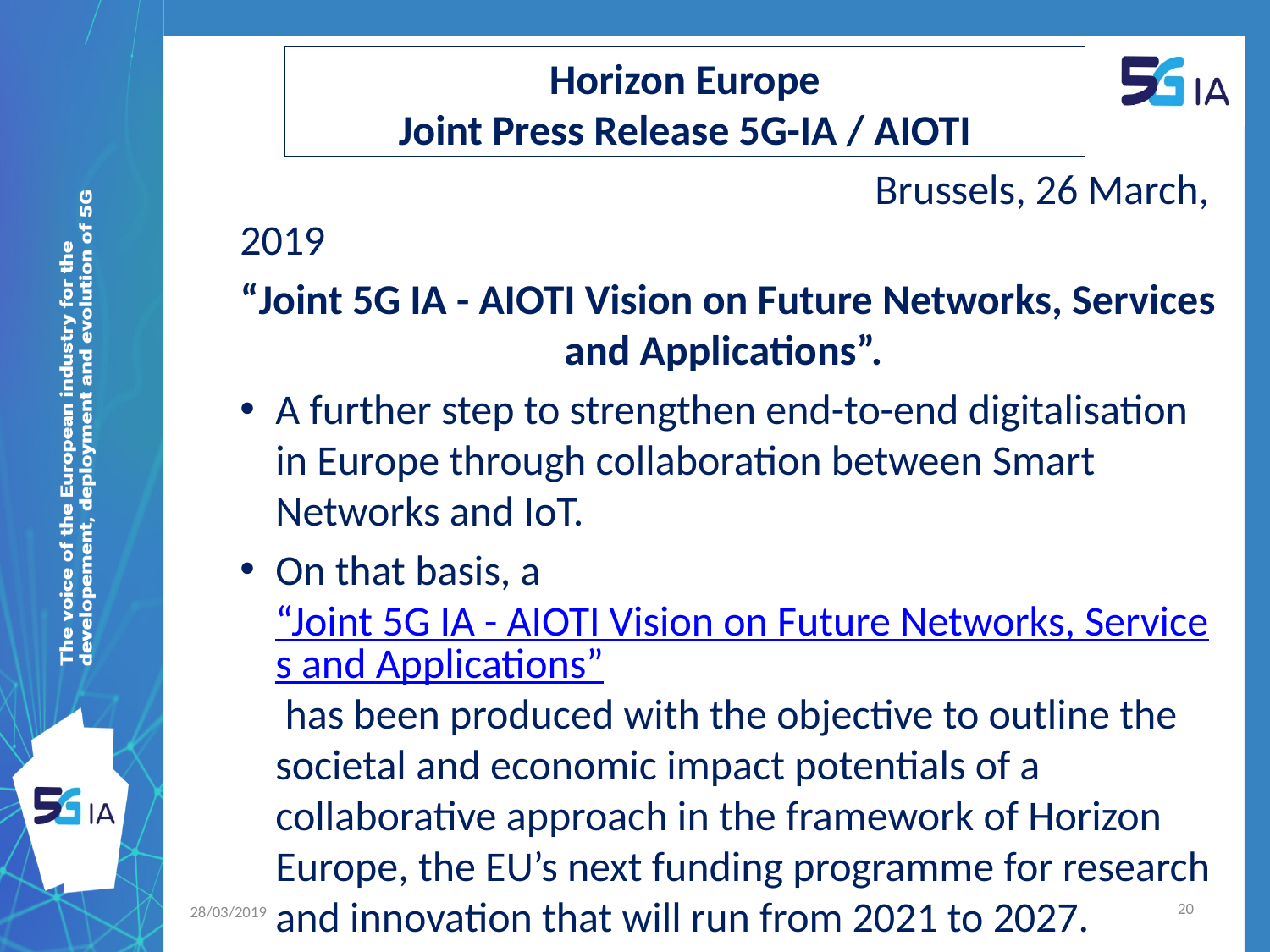

# Horizon Europe Joint Press Release 5G-IA / AIOTI
					Brussels, 26 March, 2019
“Joint 5G IA - AIOTI Vision on Future Networks, Services and Applications”.
A further step to strengthen end-to-end digitalisation in Europe through collaboration between Smart Networks and IoT.
On that basis, a “Joint 5G IA - AIOTI Vision on Future Networks, Services and Applications” has been produced with the objective to outline the societal and economic impact potentials of a collaborative approach in the framework of Horizon Europe, the EU’s next funding programme for research and innovation that will run from 2021 to 2027.

20
28/03/2019